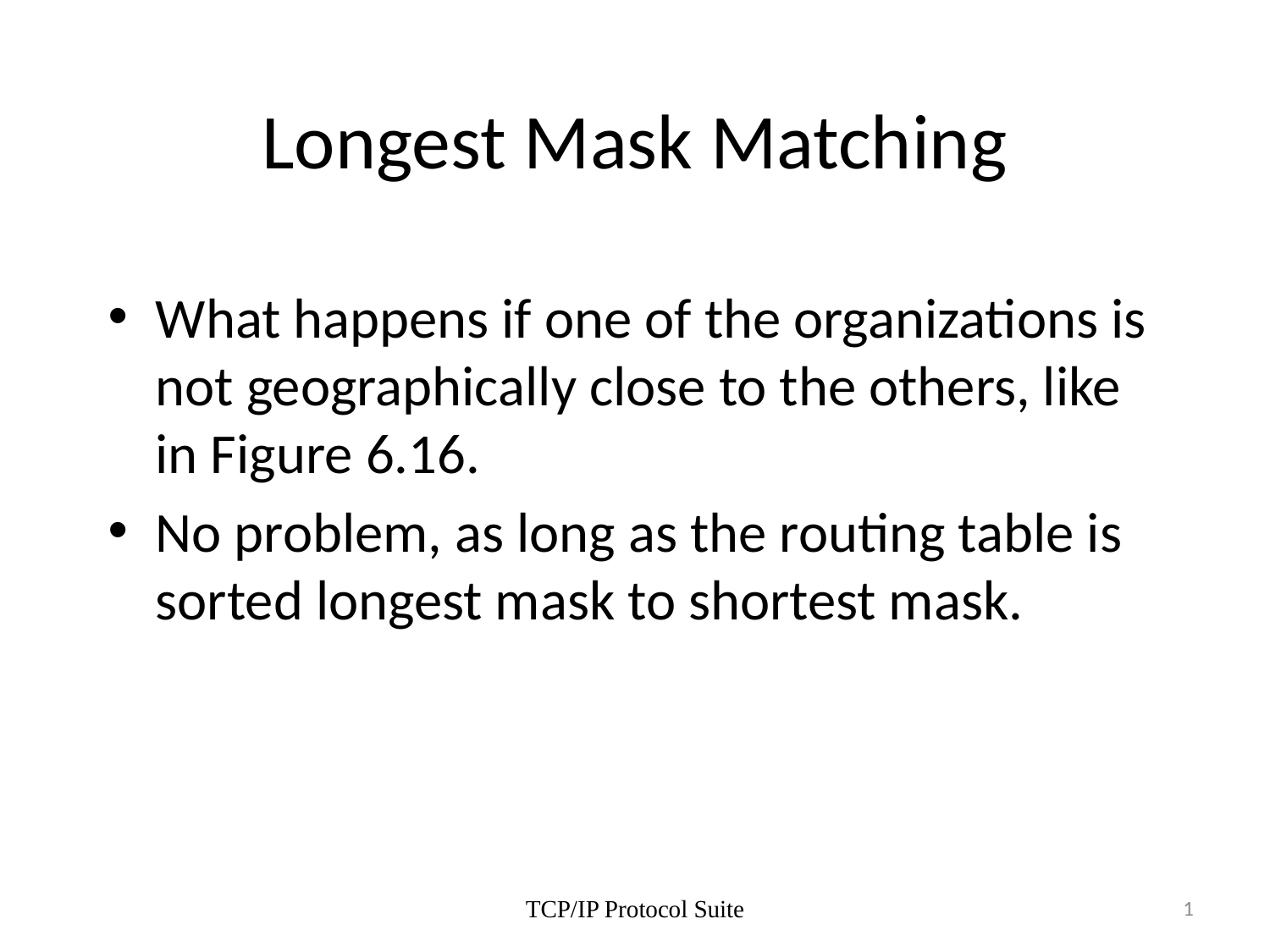

# Longest Mask Matching
What happens if one of the organizations is not geographically close to the others, like in Figure 6.16.
No problem, as long as the routing table is sorted longest mask to shortest mask.
TCP/IP Protocol Suite
1